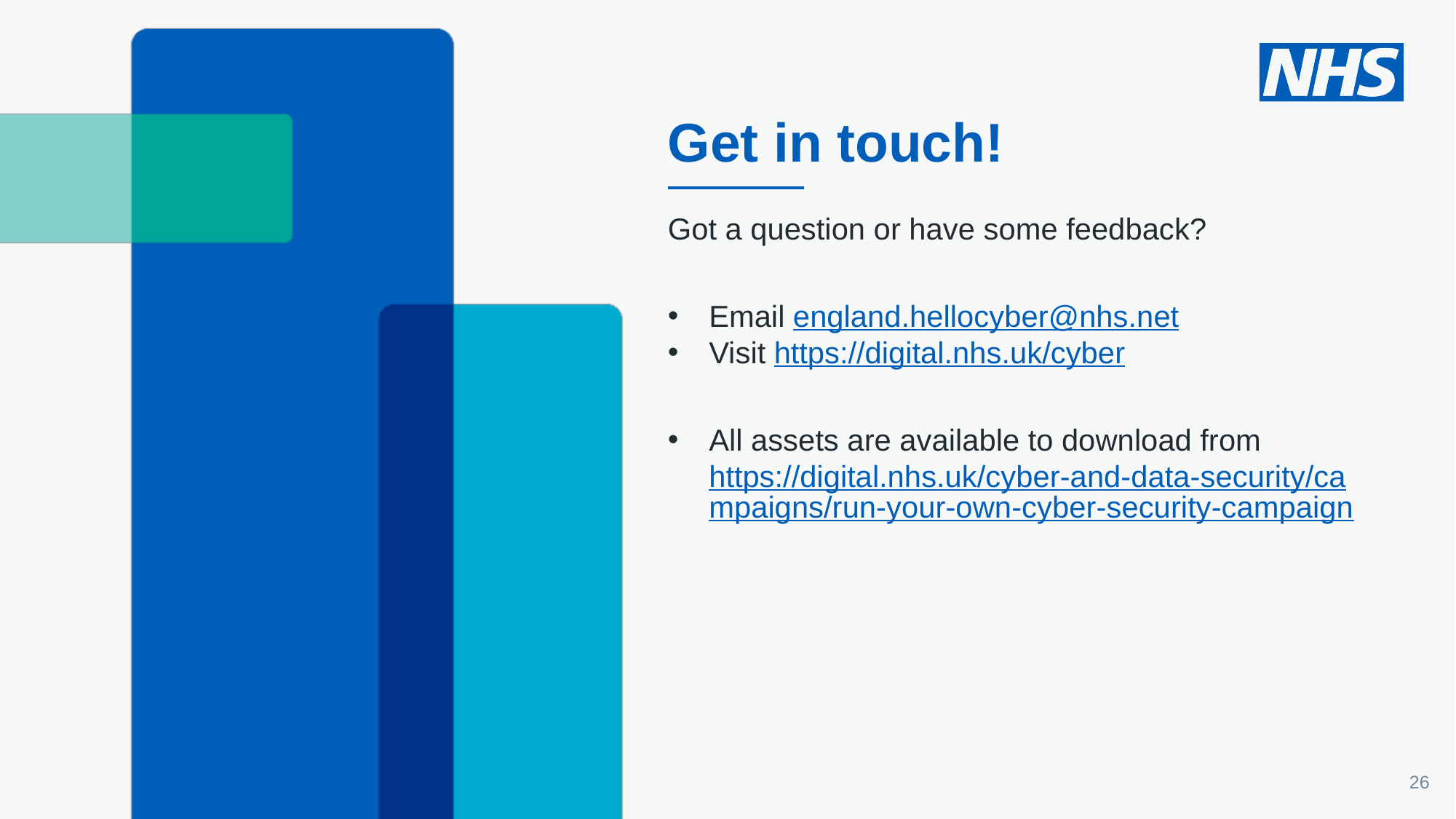

Get in touch!
Got a question or have some feedback?

Email england.hellocyber@nhs.net
Visit https://digital.nhs.uk/cyber

All assets are available to download from https://digital.nhs.uk/cyber-and-data-security/campaigns/run-your-own-cyber-security-campaign